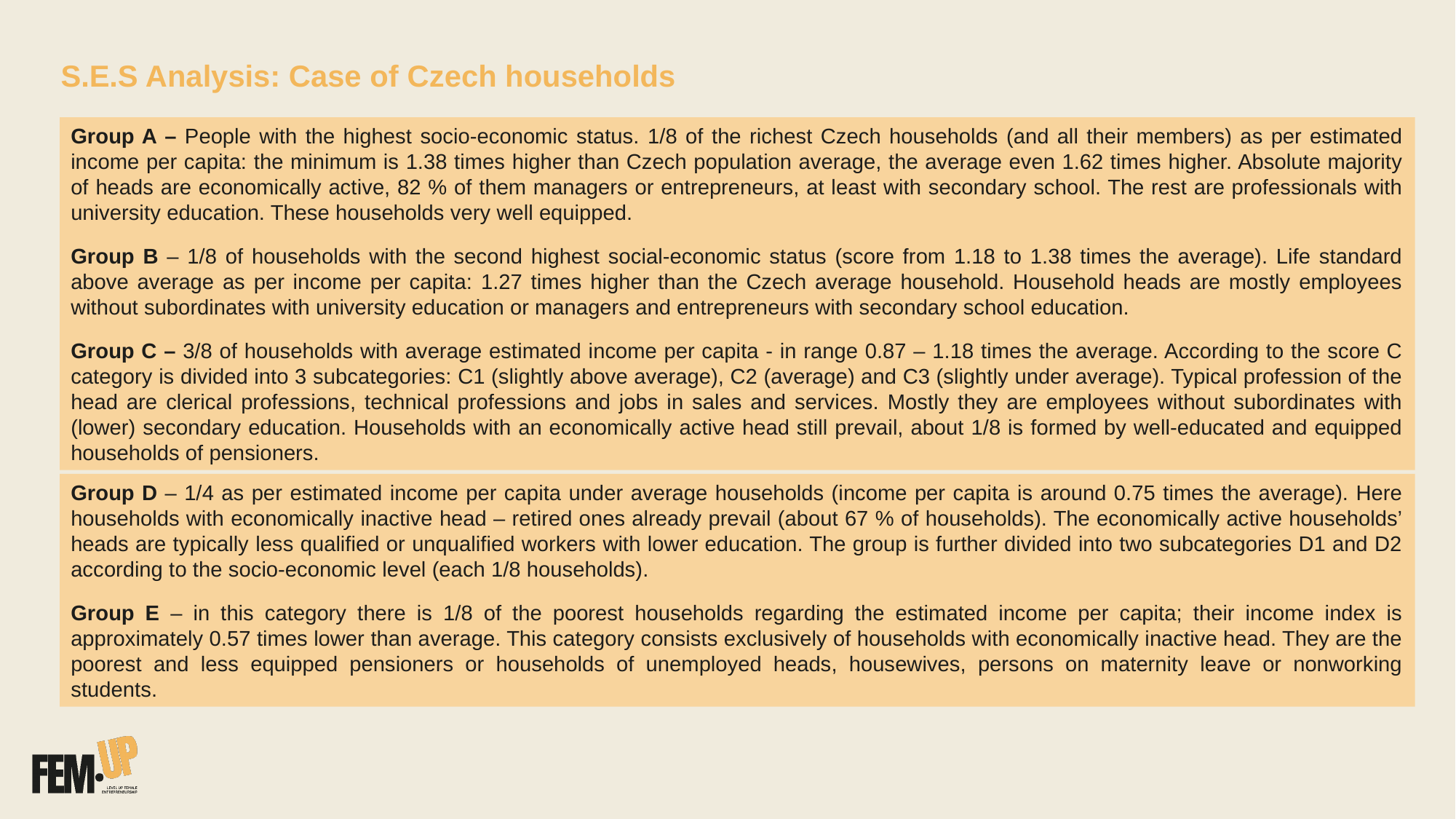

S.E.S Analysis: Case of Czech households ​
Group A – People with the highest socio-economic status. 1/8 of the richest Czech households (and all their members) as per estimated income per capita: the minimum is 1.38 times higher than Czech population average, the average even 1.62 times higher. Absolute majority of heads are economically active, 82 % of them managers or entrepreneurs, at least with secondary school. The rest are professionals with university education. These households very well equipped.
Group B – 1/8 of households with the second highest social-economic status (score from 1.18 to 1.38 times the average). Life standard above average as per income per capita: 1.27 times higher than the Czech average household. Household heads are mostly employees without subordinates with university education or managers and entrepreneurs with secondary school education.
Group C – 3/8 of households with average estimated income per capita - in range 0.87 – 1.18 times the average. According to the score C category is divided into 3 subcategories: C1 (slightly above average), C2 (average) and C3 (slightly under average). Typical profession of the head are clerical professions, technical professions and jobs in sales and services. Mostly they are employees without subordinates with (lower) secondary education. Households with an economically active head still prevail, about 1/8 is formed by well-educated and equipped households of pensioners.
Group D – 1/4 as per estimated income per capita under average households (income per capita is around 0.75 times the average). Here households with economically inactive head – retired ones already prevail (about 67 % of households). The economically active households’ heads are typically less qualified or unqualified workers with lower education. The group is further divided into two subcategories D1 and D2 according to the socio-economic level (each 1/8 households).
Group E – in this category there is 1/8 of the poorest households regarding the estimated income per capita; their income index is approximately 0.57 times lower than average. This category consists exclusively of households with economically inactive head. They are the poorest and less equipped pensioners or households of unemployed heads, housewives, persons on maternity leave or nonworking students.